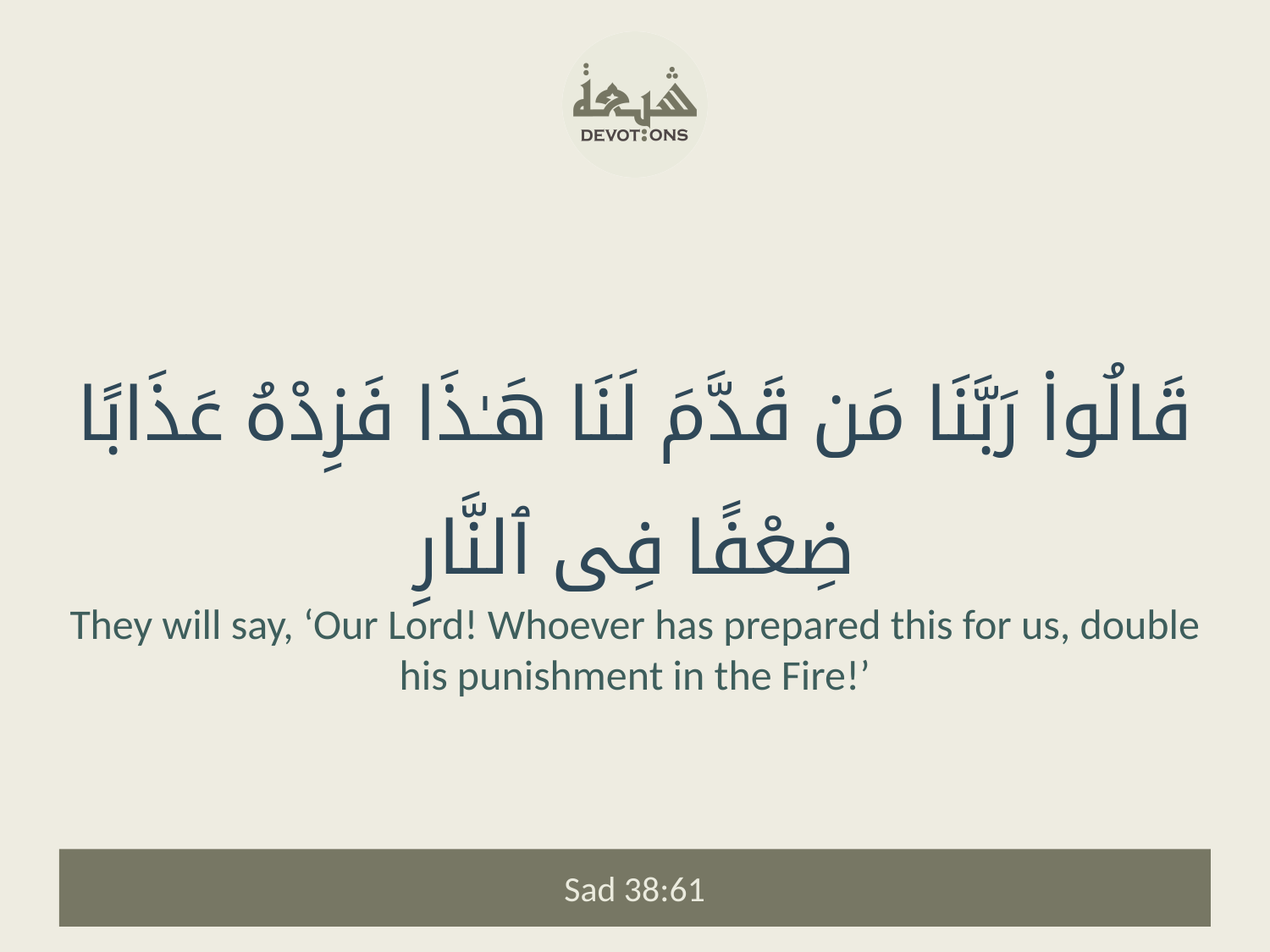

قَالُوا۟ رَبَّنَا مَن قَدَّمَ لَنَا هَـٰذَا فَزِدْهُ عَذَابًا ضِعْفًا فِى ٱلنَّارِ
They will say, ‘Our Lord! Whoever has prepared this for us, double his punishment in the Fire!’
Sad 38:61